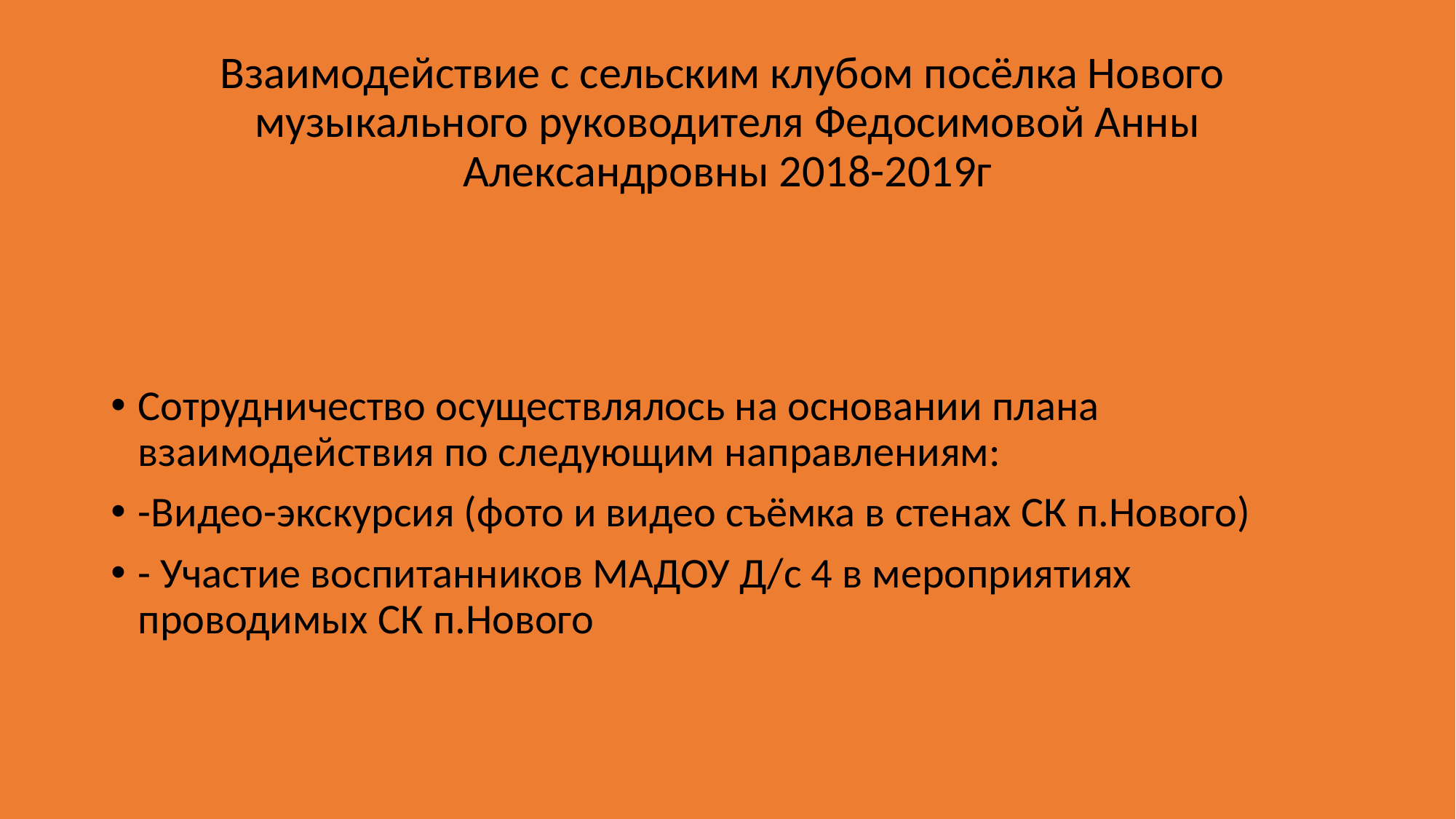

# Взаимодействие с сельским клубом посёлка Нового  музыкального руководителя Федосимовой Анны Александровны 2018-2019г
Сотрудничество осуществлялось на основании плана взаимодействия по следующим направлениям:
-Видео-экскурсия (фото и видео съёмка в стенах СК п.Нового)
- Участие воспитанников МАДОУ Д/с 4 в мероприятиях проводимых СК п.Нового